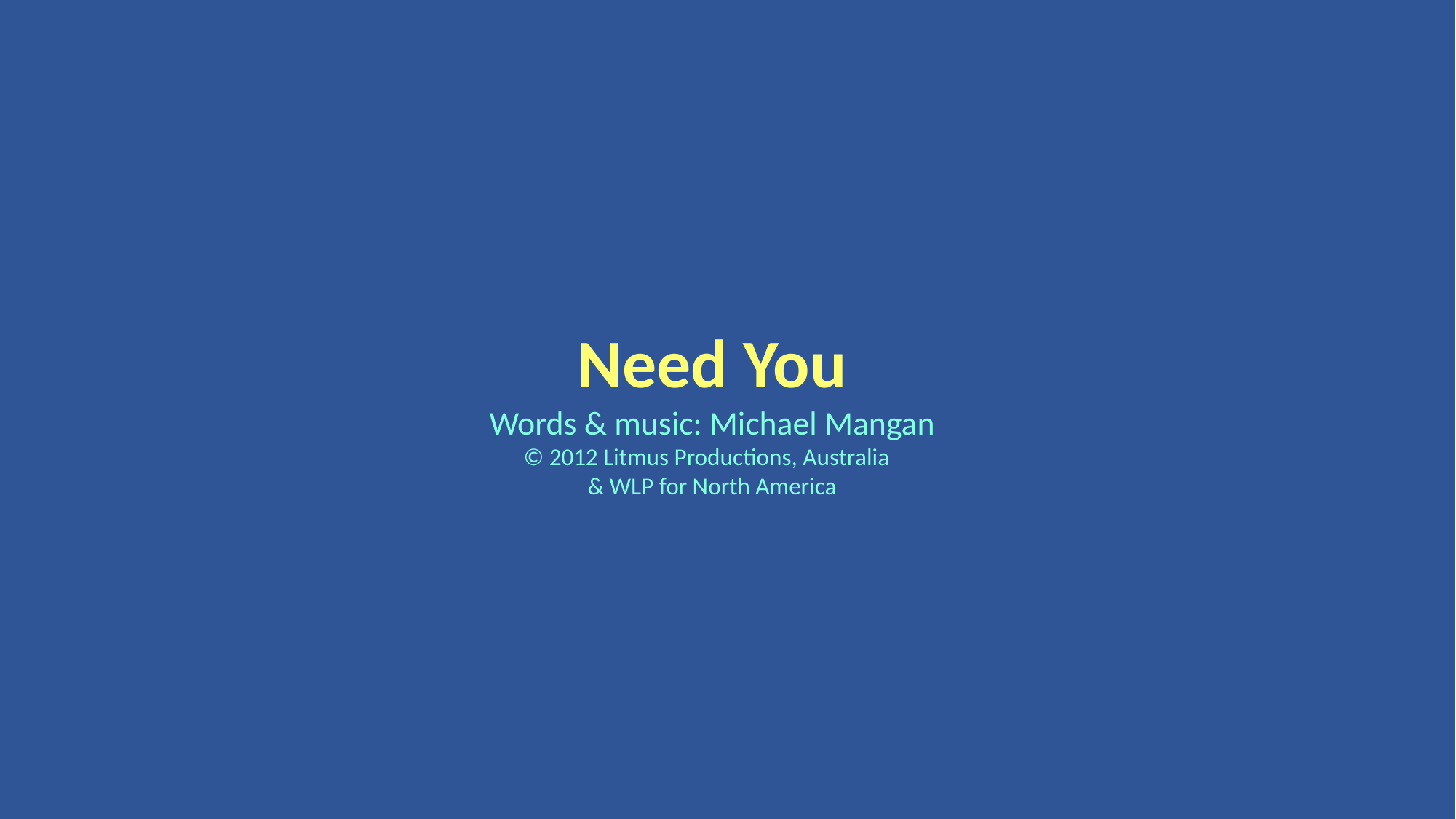

Need You
Words & music: Michael Mangan
© 2012 Litmus Productions, Australia
& WLP for North America